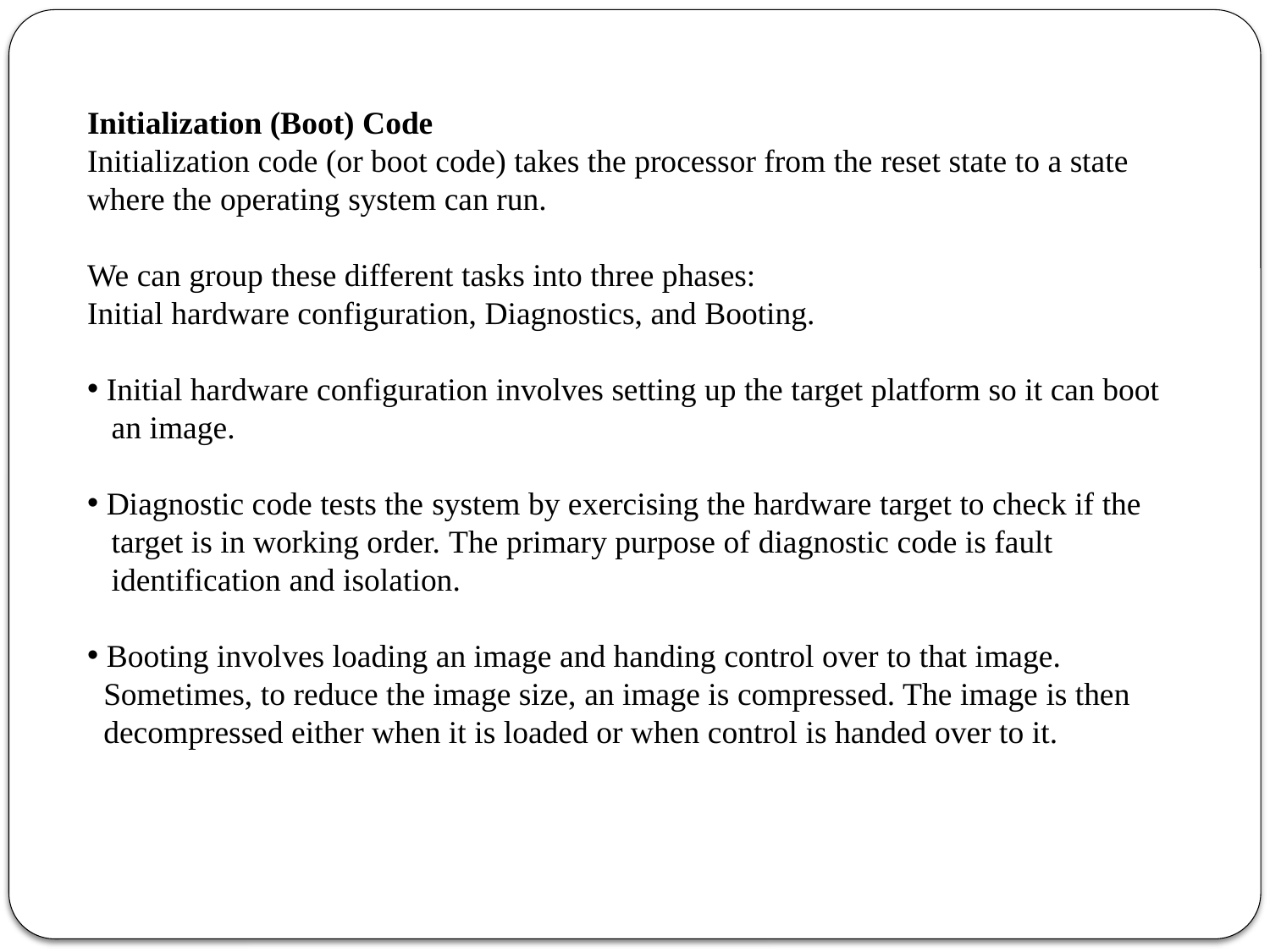

Initialization (Boot) Code
Initialization code (or boot code) takes the processor from the reset state to a state where the operating system can run.

We can group these different tasks into three phases:
Initial hardware configuration, Diagnostics, and Booting.

 Initial hardware configuration involves setting up the target platform so it can boot
   an image.

 Diagnostic code tests the system by exercising the hardware target to check if the
   target is in working order. The primary purpose of diagnostic code is fault
   identification and isolation.

 Booting involves loading an image and handing control over to that image.
  Sometimes, to reduce the image size, an image is compressed. The image is then
  decompressed either when it is loaded or when control is handed over to it.